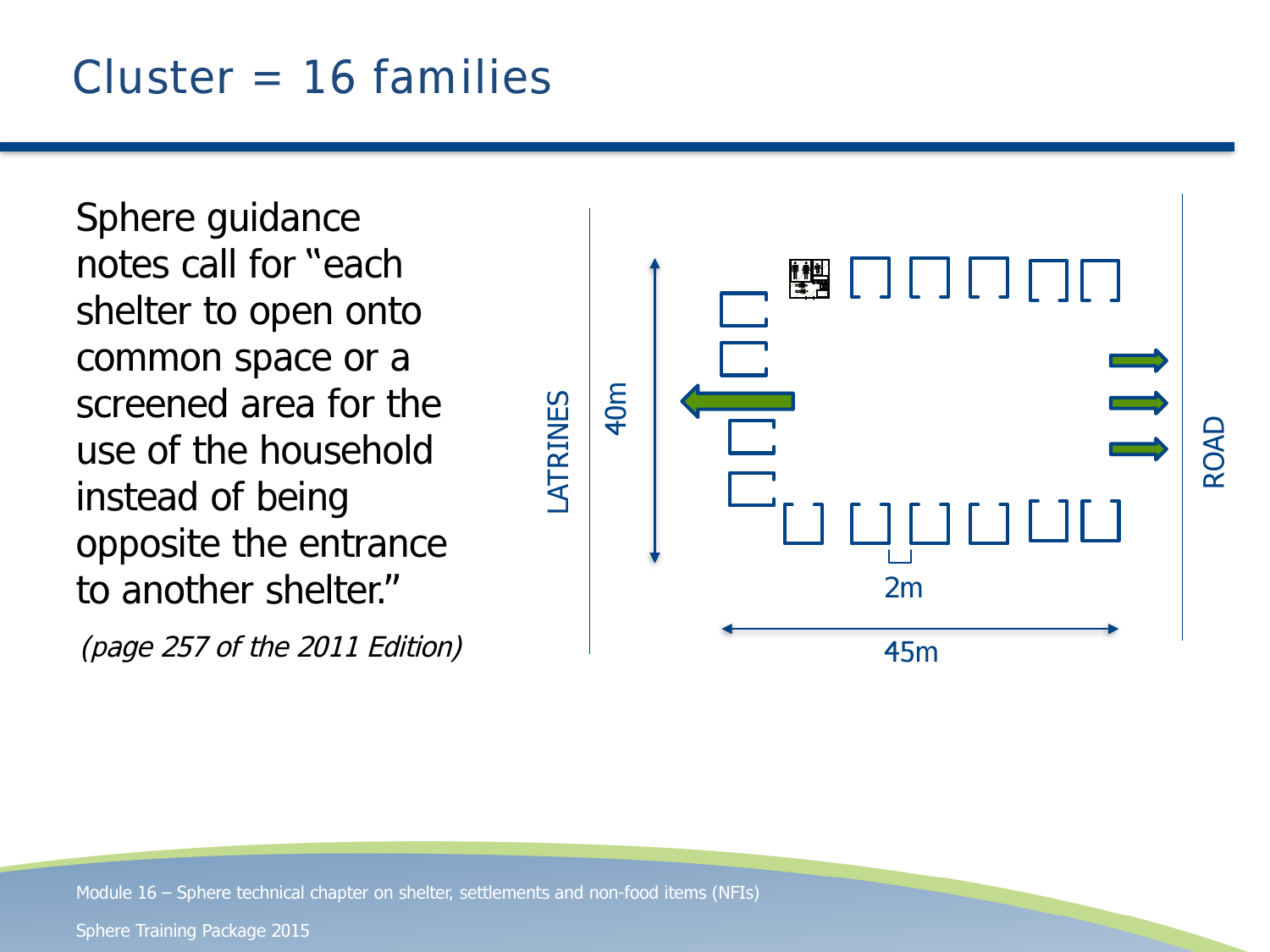

# Cluster = 16 families
Sphere guidance notes call for “each shelter to open onto common space or a screened area for the use of the household instead of being opposite the entrance to another shelter.”
(page 257 of the 2011 Edition)

40m

LATRINES
ROAD

2m
45m

Module 16 – Sphere technical chapter on shelter, settlements and non-food items (NFIs)
Sphere Training Package 2015